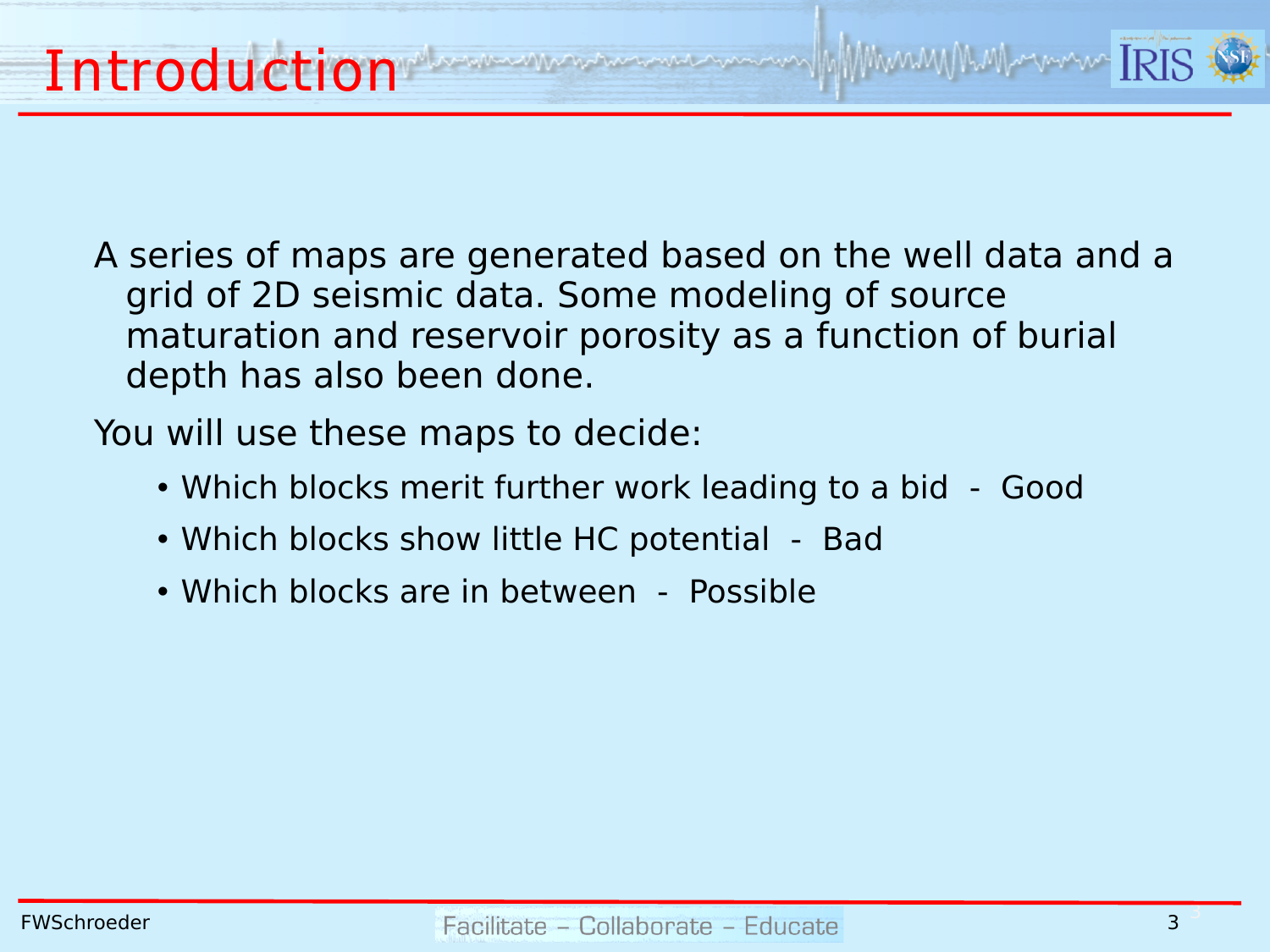

# Introduction
A series of maps are generated based on the well data and a grid of 2D seismic data. Some modeling of source maturation and reservoir porosity as a function of burial depth has also been done.
You will use these maps to decide:
Which blocks merit further work leading to a bid  -  Good
Which blocks show little HC potential  -  Bad
Which blocks are in between  -  Possible